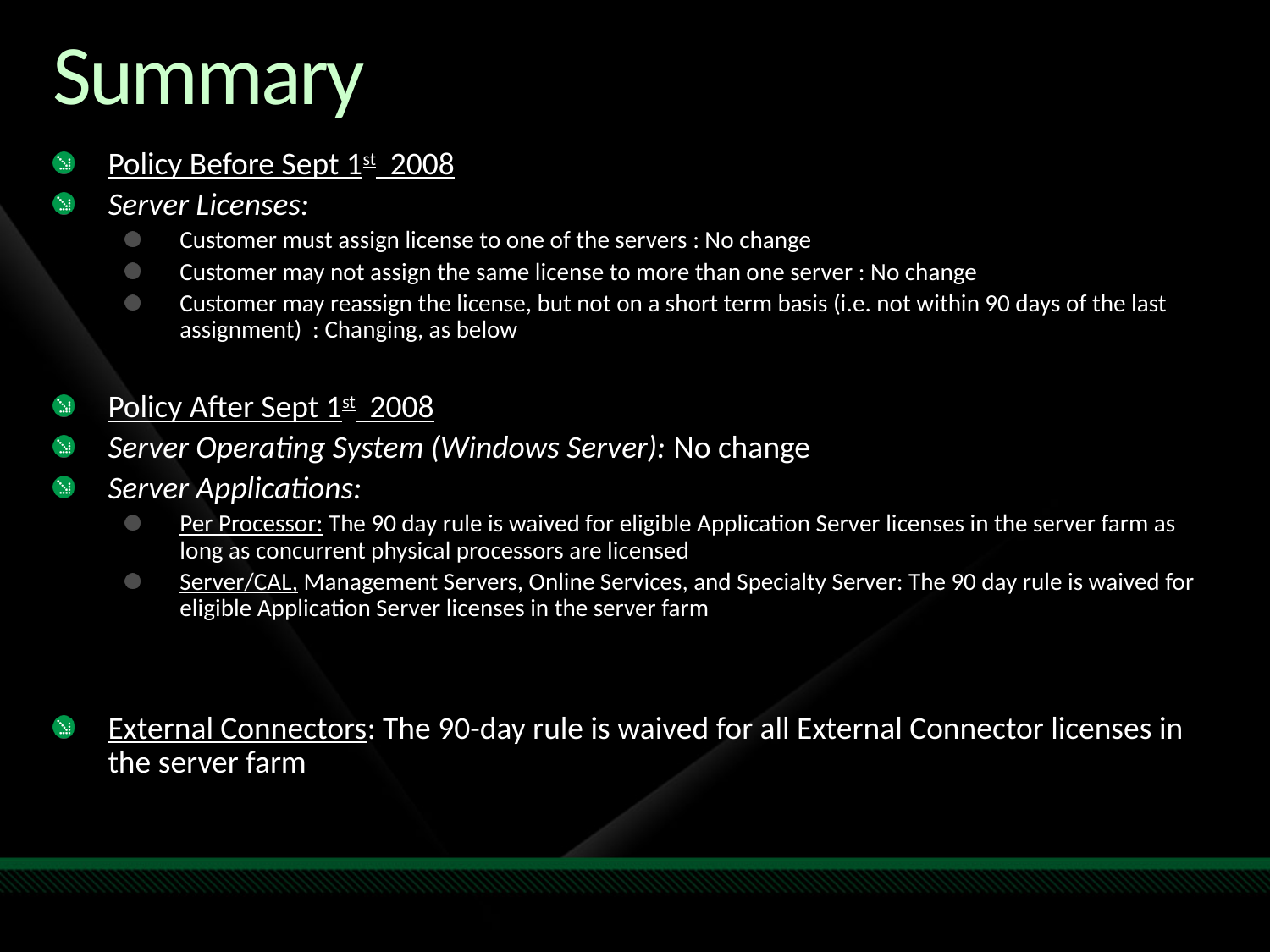

# Summary
Policy Before Sept 1st  2008
Server Licenses:
Customer must assign license to one of the servers : No change
Customer may not assign the same license to more than one server : No change
Customer may reassign the license, but not on a short term basis (i.e. not within 90 days of the last assignment)  : Changing, as below

Policy After Sept 1st  2008
Server Operating System (Windows Server): No change
Server Applications:
Per Processor: The 90 day rule is waived for eligible Application Server licenses in the server farm as long as concurrent physical processors are licensed
Server/CAL, Management Servers, Online Services, and Specialty Server: The 90 day rule is waived for eligible Application Server licenses in the server farm

External Connectors: The 90-day rule is waived for all External Connector licenses in the server farm